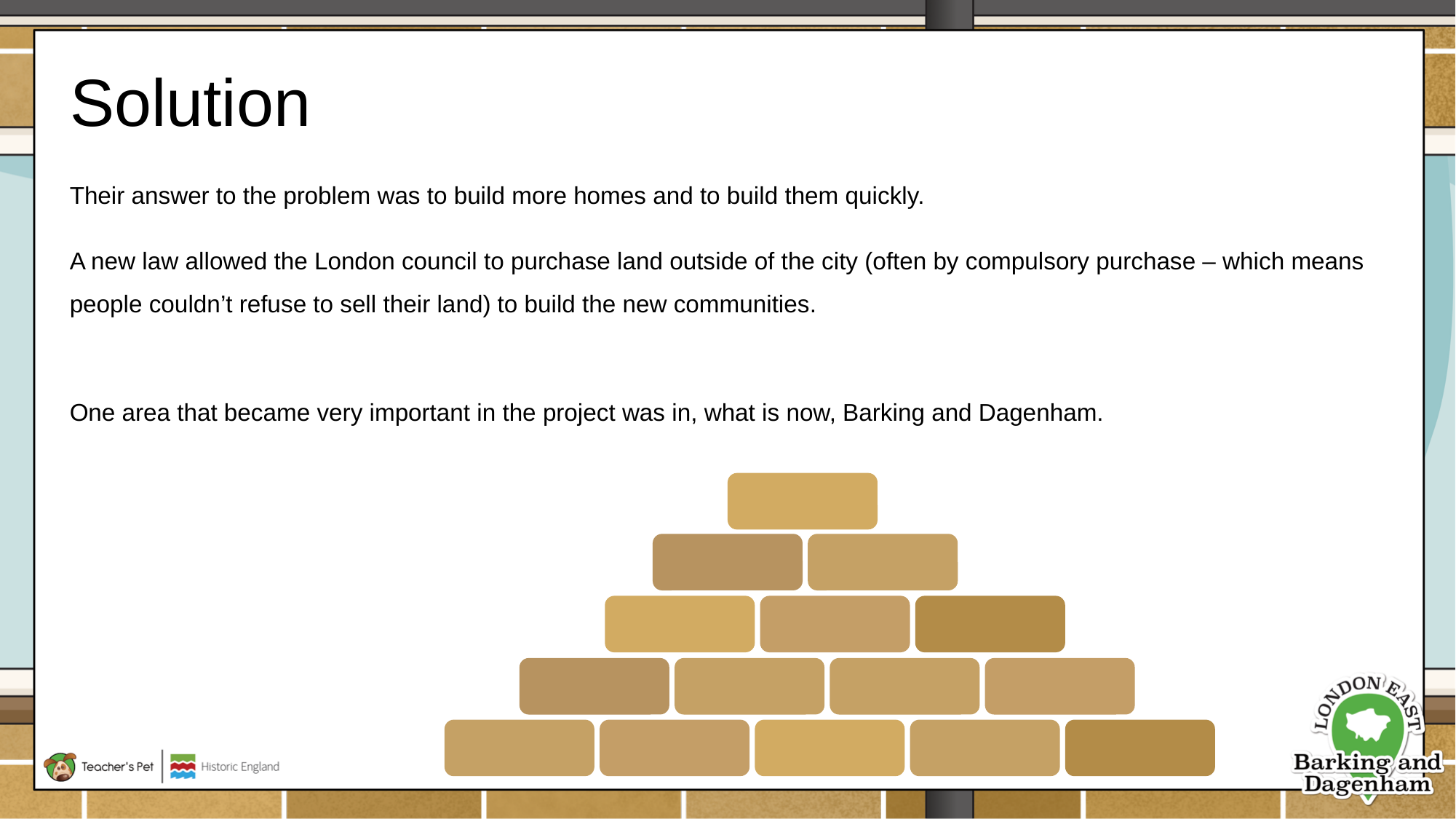

# Solution
Solution
Their answer to the problem was to build more homes and to build them quickly.
A new law allowed the London council to purchase land outside of the city (often by compulsory purchase – which means people couldn’t refuse to sell their land) to build the new communities.
One area that became very important in the project was in, what is now, Barking and Dagenham.